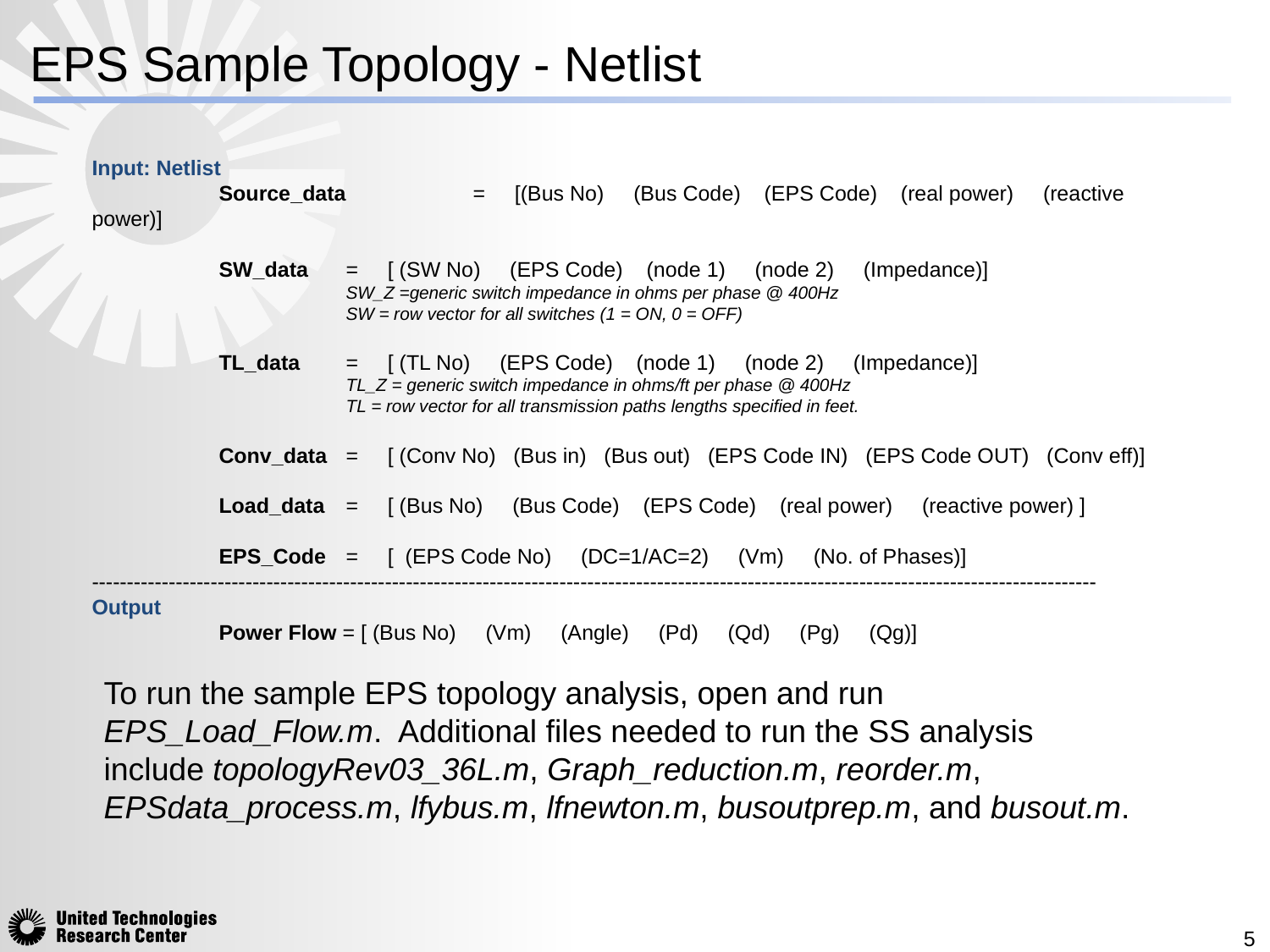

# EPS Sample Topology - Netlist
Input: Netlist
	Source_data	=     [(Bus No)     (Bus Code)    (EPS Code)    (real power)     (reactive power)]

	SW_data	=     [ (SW No)     (EPS Code)    (node 1)     (node 2)     (Impedance)]
		SW_Z =generic switch impedance in ohms per phase @ 400Hz
		SW = row vector for all switches (1 = ON, 0 = OFF)

	TL_data	=     [ (TL No)     (EPS Code)    (node 1)     (node 2)     (Impedance)]
		TL_Z = generic switch impedance in ohms/ft per phase @ 400Hz
		TL = row vector for all transmission paths lengths specified in feet.

	Conv_data	=     [ (Conv No)   (Bus in)   (Bus out)   (EPS Code IN)   (EPS Code OUT)   (Conv eff)]

	Load_data	=     [ (Bus No)     (Bus Code)    (EPS Code)    (real power)     (reactive power) ]

	EPS_Code	=     [  (EPS Code No)     (DC=1/AC=2)     (Vm)     (No. of Phases)]
------------------------------------------------------------------------------------------------------------------------------------------------
Output
	Power Flow = [ (Bus No)     (Vm)     (Angle)     (Pd)     (Qd)     (Pg)     (Qg)]
To run the sample EPS topology analysis, open and run EPS_Load_Flow.m.  Additional files needed to run the SS analysis include topologyRev03_36L.m, Graph_reduction.m, reorder.m, EPSdata_process.m, lfybus.m, lfnewton.m, busoutprep.m, and busout.m.
5